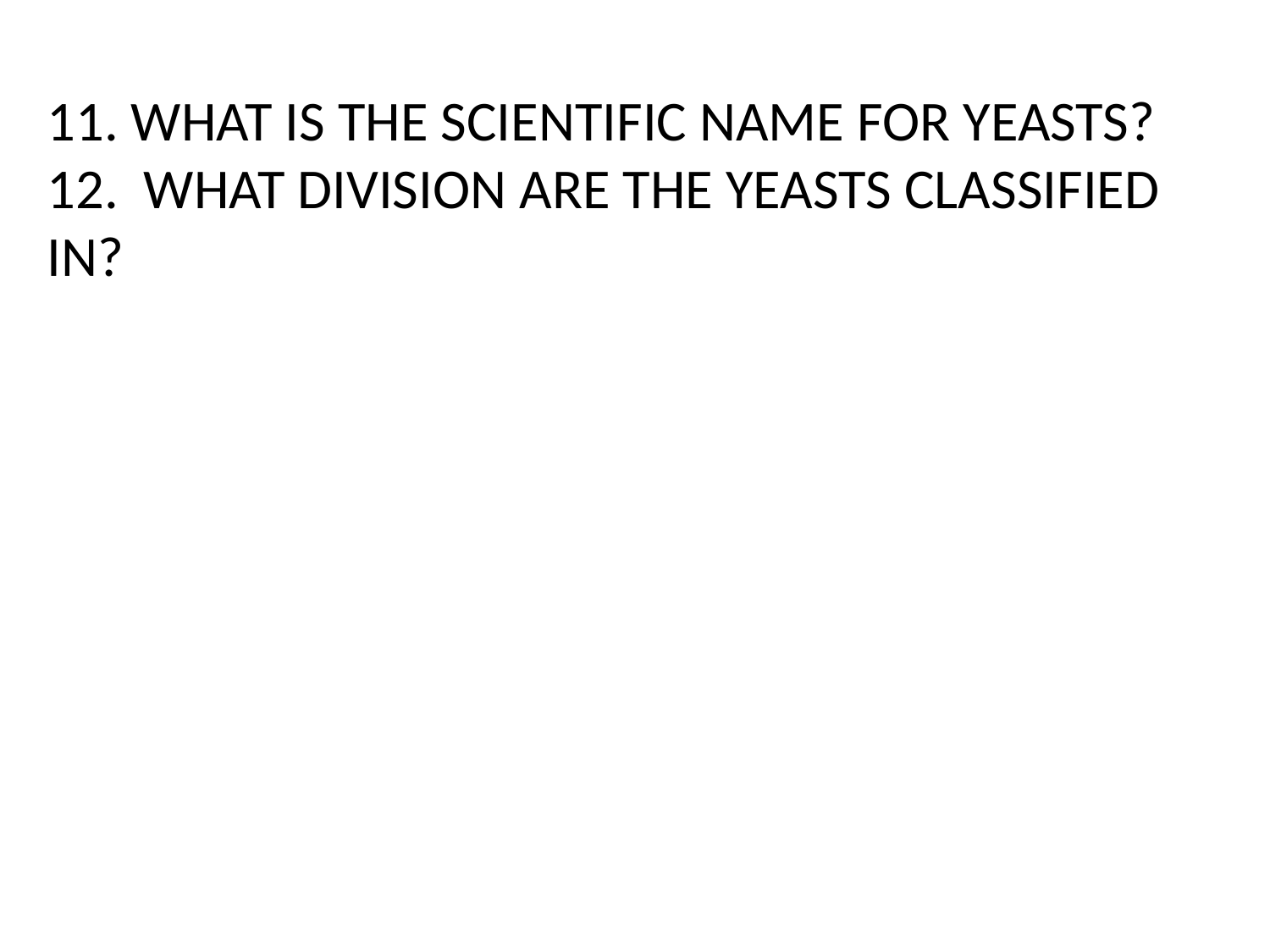

# 11. WHAT IS THE SCIENTIFIC NAME FOR YEASTS?12.  WHAT DIVISION ARE THE YEASTS CLASSIFIED IN?